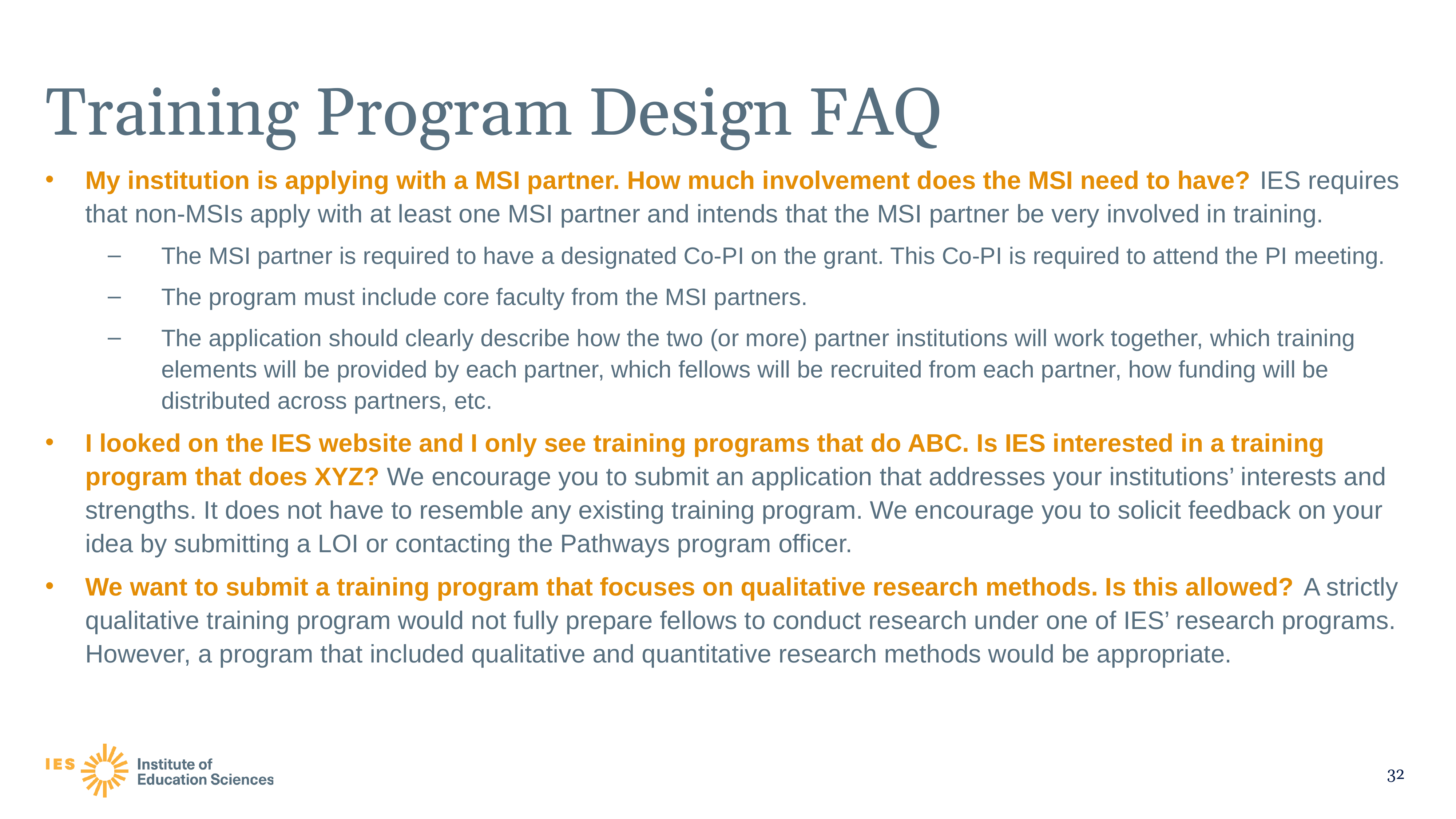

# Training Program Design FAQ

My institution is applying with a MSI partner. How much involvement does the MSI need to have? IES requires that non-MSIs apply with at least one MSI partner and intends that the MSI partner be very involved in training.
The MSI partner is required to have a designated Co-PI on the grant. This Co-PI is required to attend the PI meeting.
The program must include core faculty from the MSI partners.
The application should clearly describe how the two (or more) partner institutions will work together, which training elements will be provided by each partner, which fellows will be recruited from each partner, how funding will be distributed across partners, etc.
I looked on the IES website and I only see training programs that do ABC. Is IES interested in a training program that does XYZ? We encourage you to submit an application that addresses your institutions’ interests and strengths. It does not have to resemble any existing training program. We encourage you to solicit feedback on your idea by submitting a LOI or contacting the Pathways program officer.
We want to submit a training program that focuses on qualitative research methods. Is this allowed? A strictly qualitative training program would not fully prepare fellows to conduct research under one of IES’ research programs. However, a program that included qualitative and quantitative research methods would be appropriate.

32